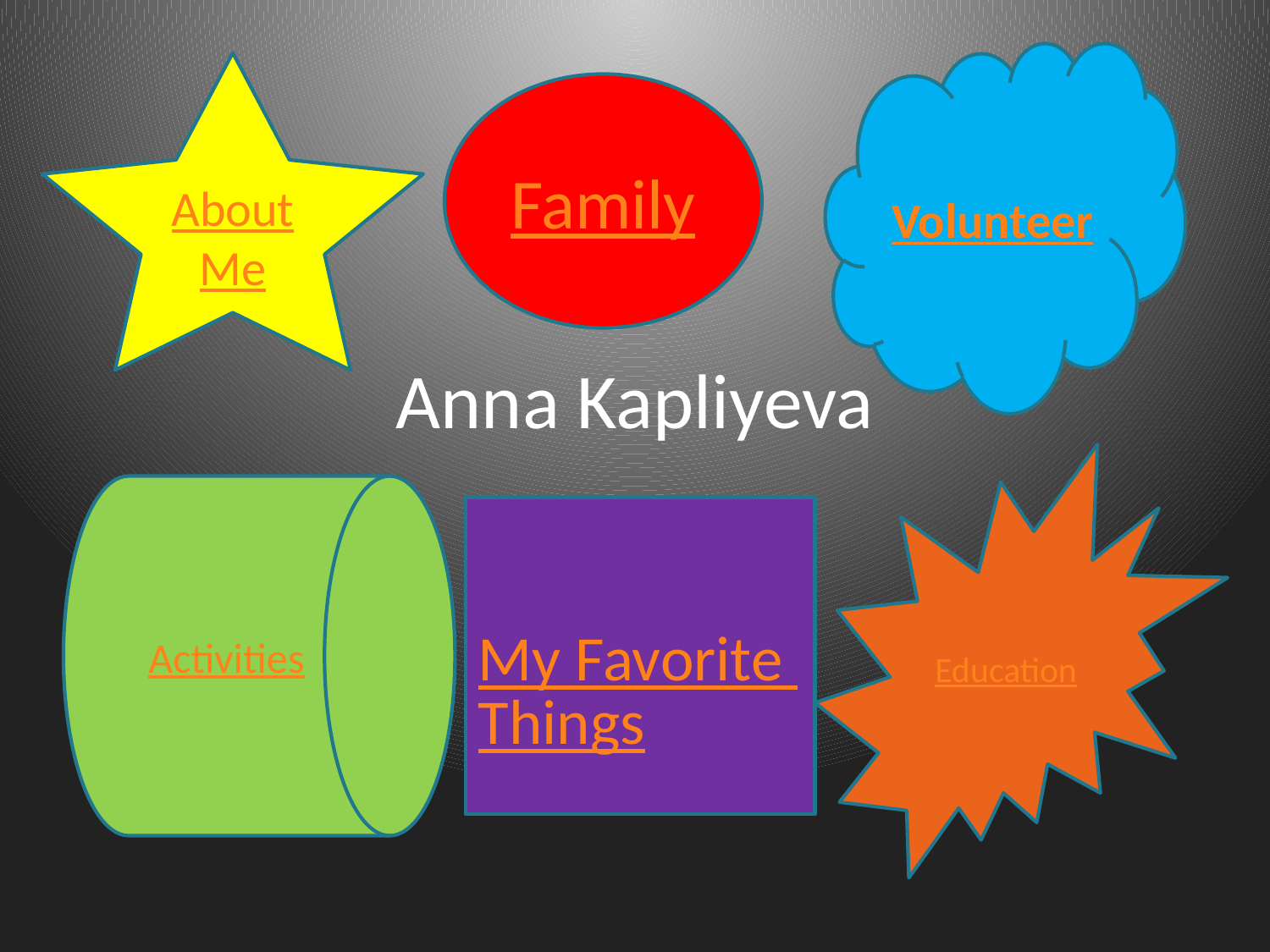

Volunteer
About
Me
Family
# Anna Kapliyeva
Education
Activities
My Favorite Things